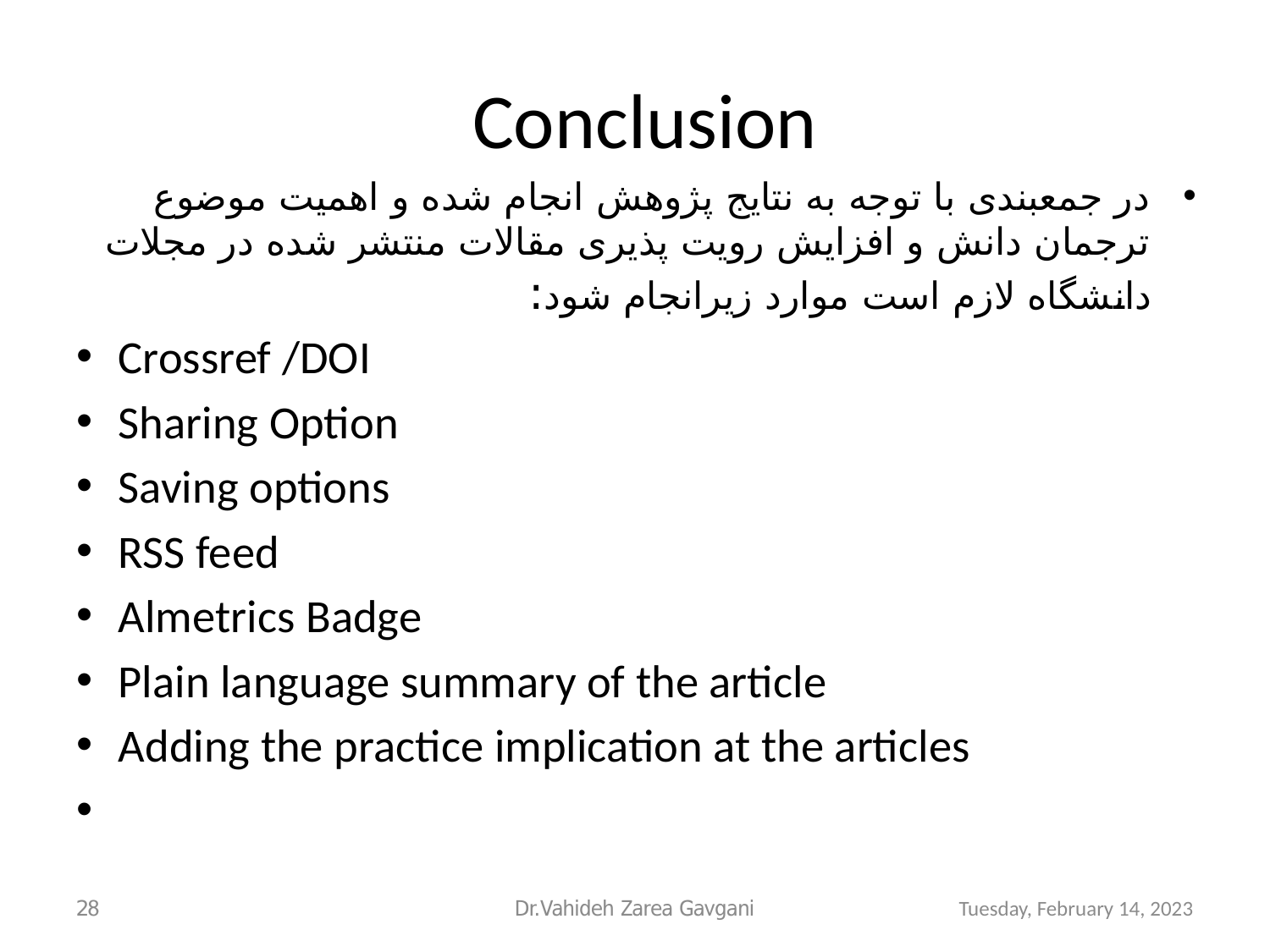

# Conclusion
در جمعبندی با توجه به نتایج پژوهش انجام شده و اهمیت موضوع ترجمان دانش و افزایش رویت پذیری مقالات منتشر شده در مجلات دانشگاه لازم است موارد زیرانجام شود:
Crossref /DOI
Sharing Option
Saving options
RSS feed
Almetrics Badge
Plain language summary of the article
Adding the practice implication at the articles

28
Dr.Vahideh Zarea Gavgani
Tuesday, February 14, 2023